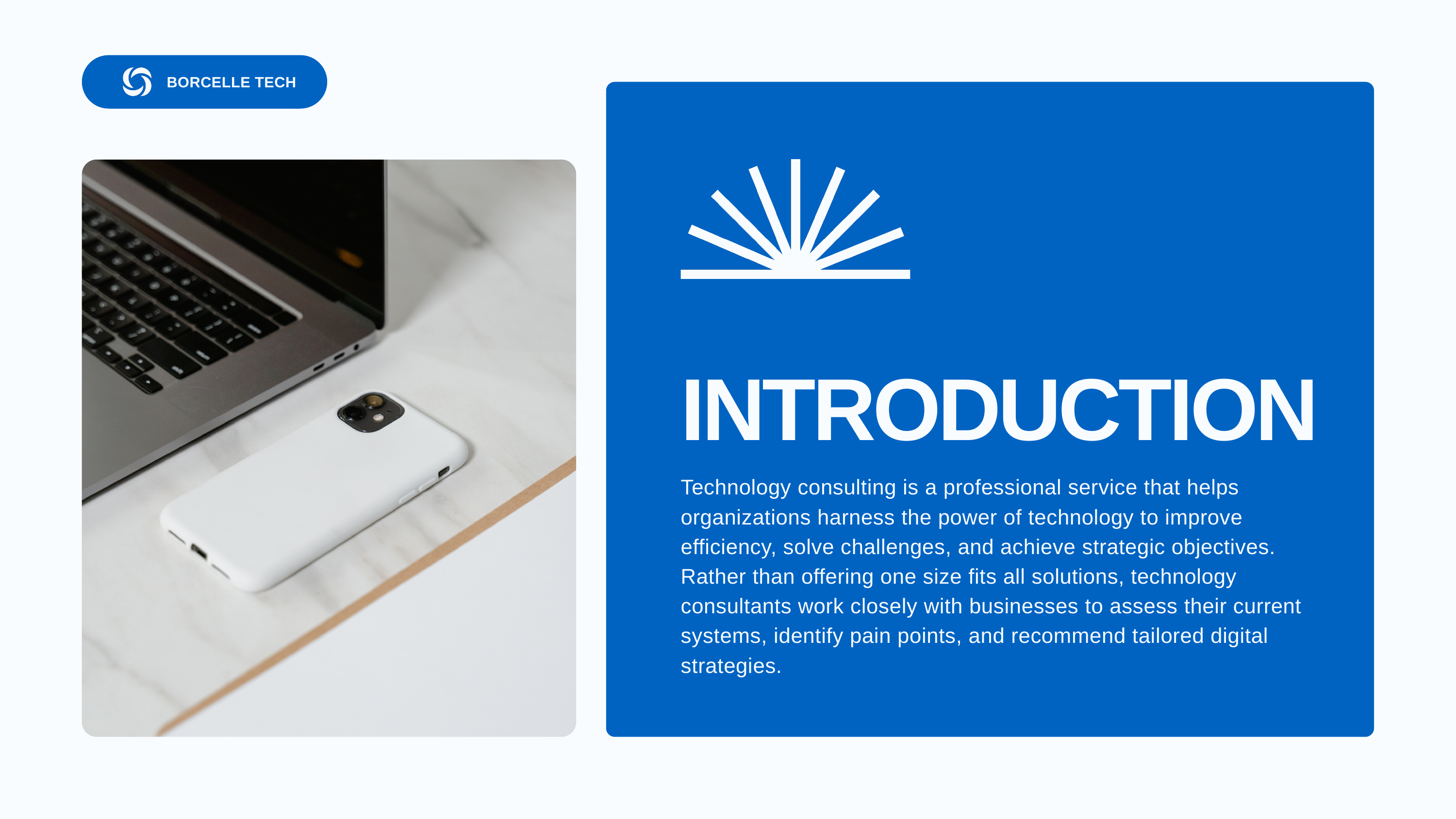

BORCELLE TECH

INTRODUCTION
Technology consulting is a professional service that helps organizations harness the power of technology to improve efficiency, solve challenges, and achieve strategic objectives. Rather than offering one size fits all solutions, technology consultants work closely with businesses to assess their current systems, identify pain points, and recommend tailored digital strategies.